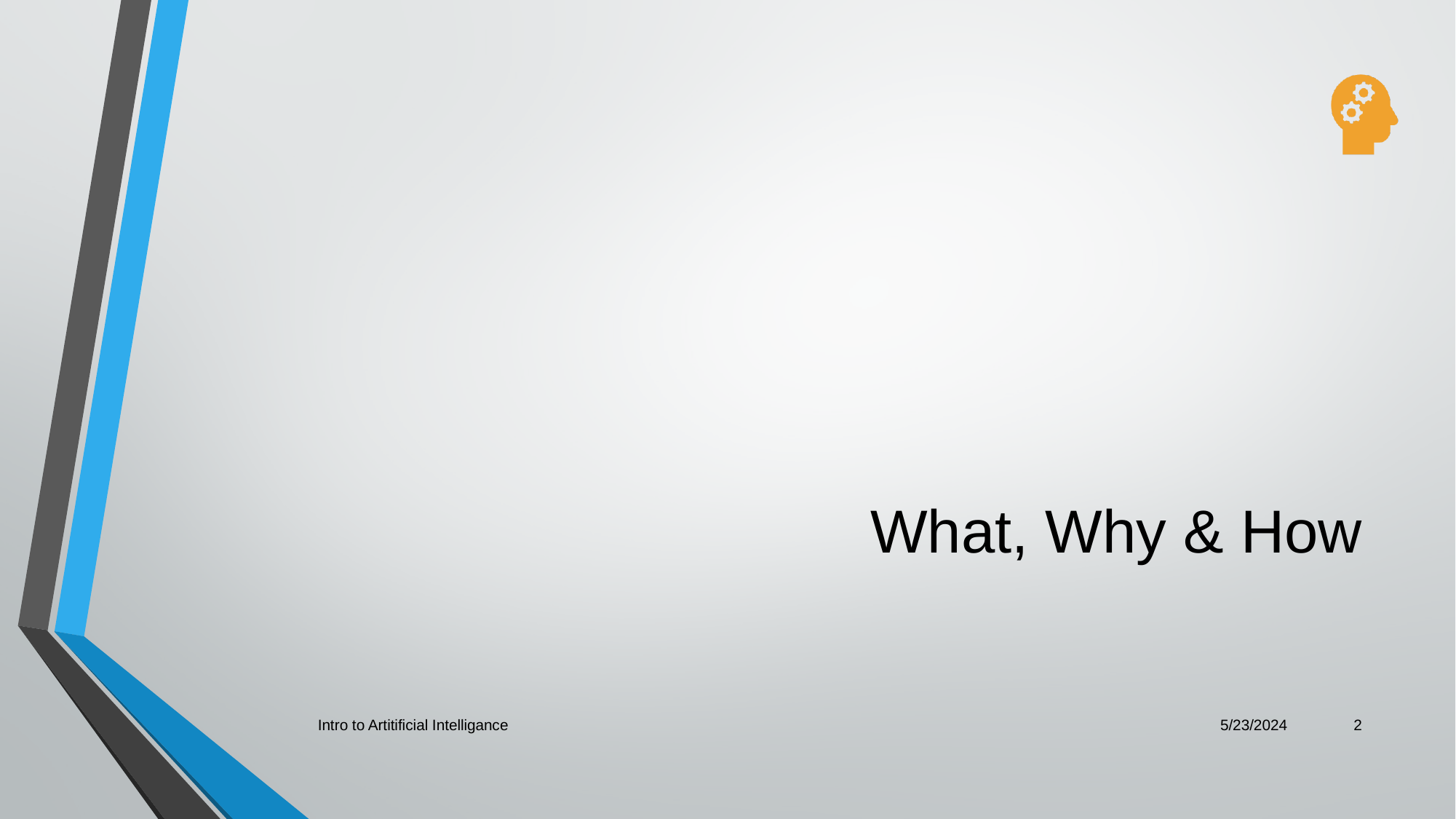

# What, Why & How

Intro to Artitificial Intelligance
5/23/2024
2